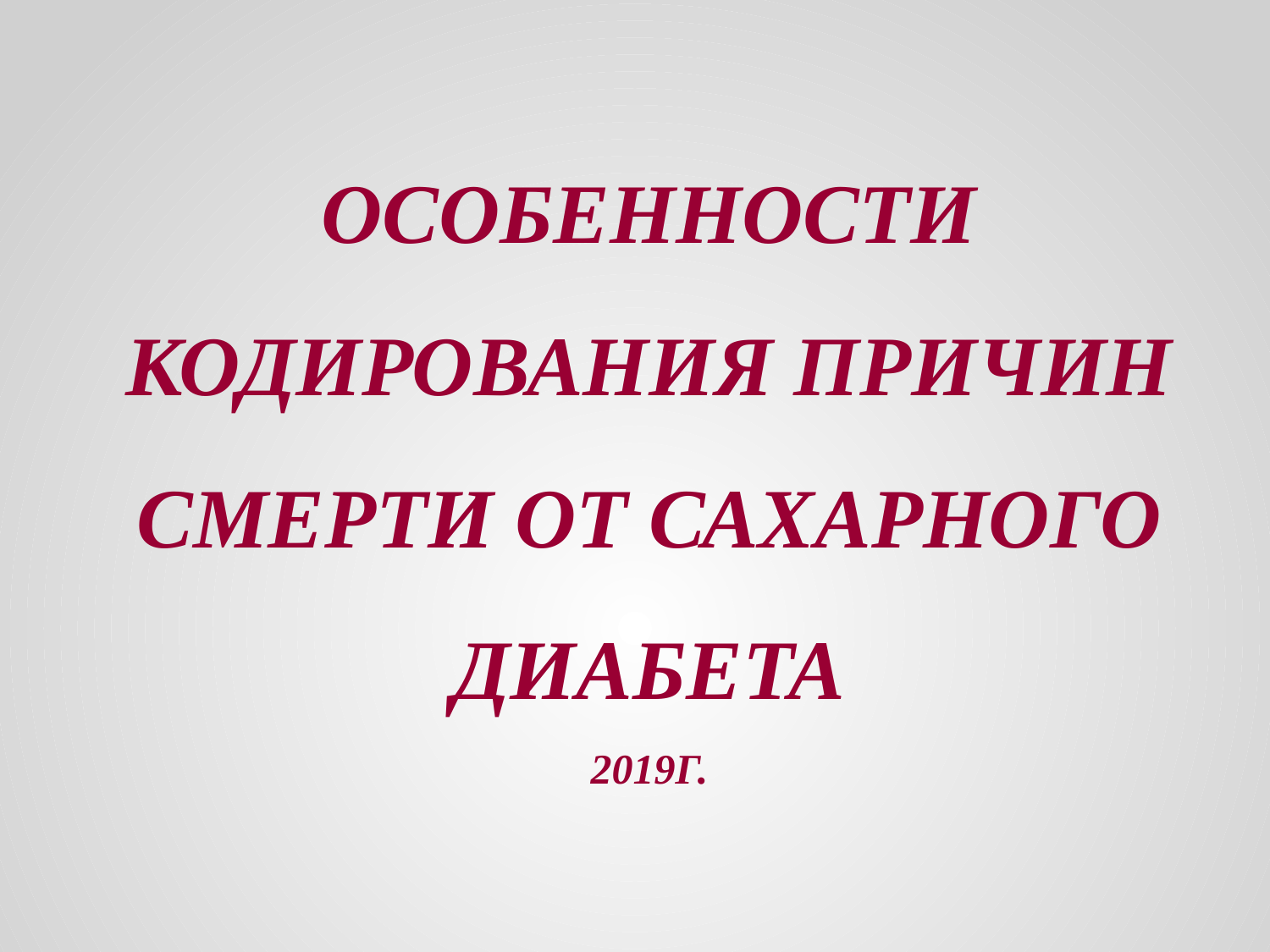

ОСОБЕННОСТИ КОДИРОВАНИЯ ПРИЧИН СМЕРТИ ОТ САХАРНОГО ДИАБЕТА
2019Г.